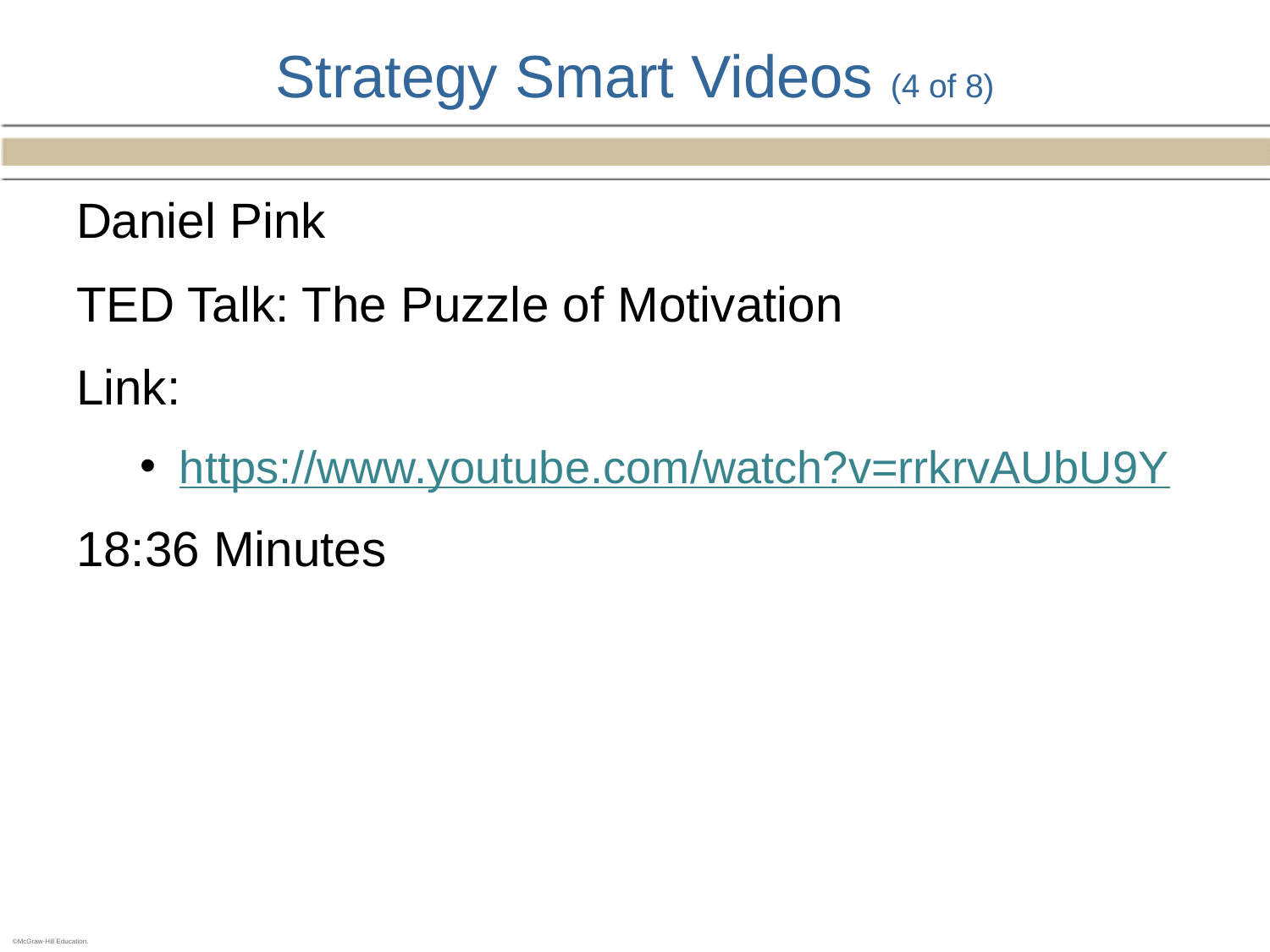

# Strategy Smart Videos (4 of 8)
Daniel Pink
TED Talk: The Puzzle of Motivation
Link:
https://www.youtube.com/watch?v=rrkrvAUbU9Y
18:36 Minutes